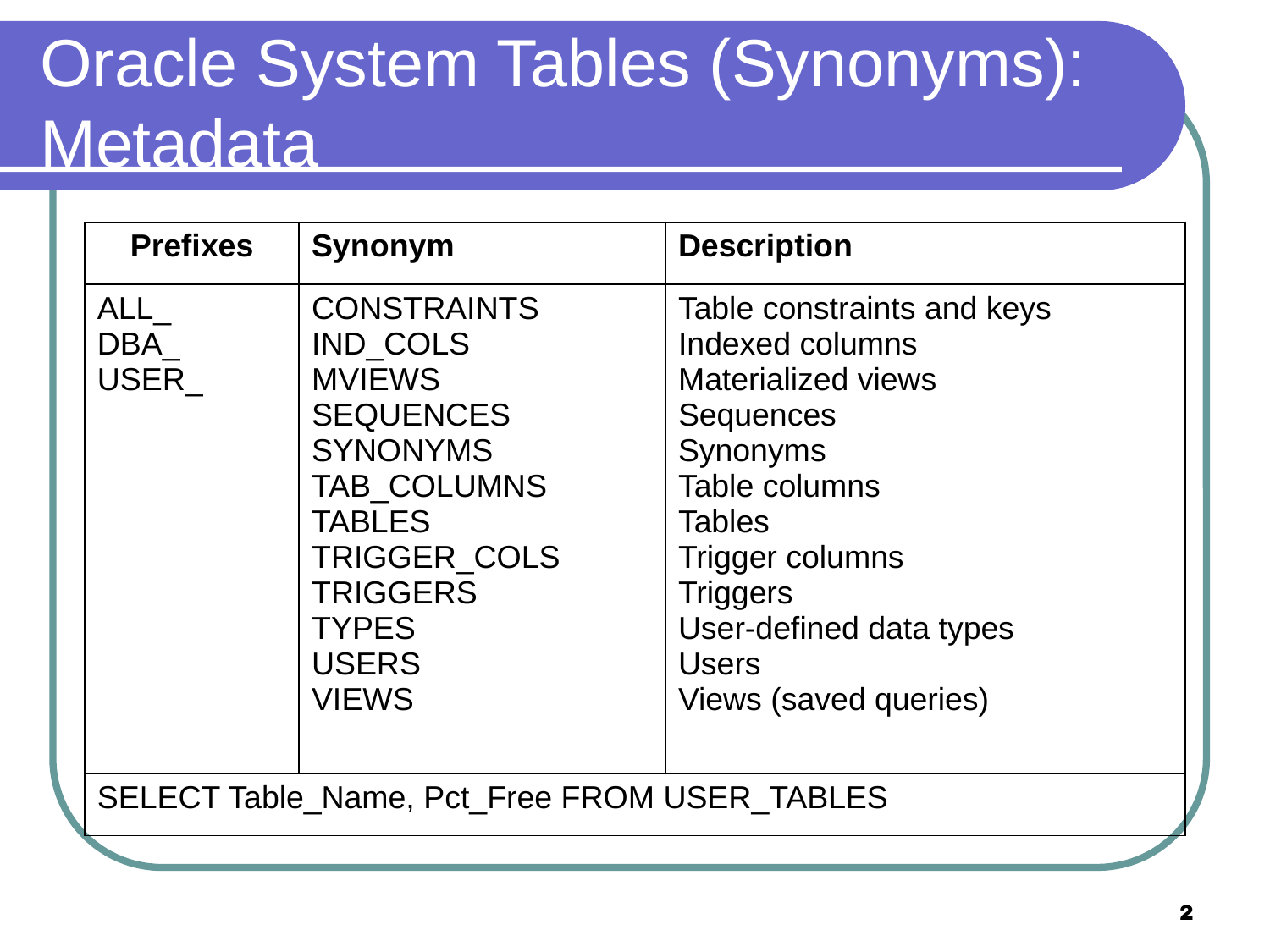

# Oracle System Tables (Synonyms): Metadata
| Prefixes | Synonym | Description |
| --- | --- | --- |
| ALL\_ DBA\_ USER\_ | CONSTRAINTS IND\_COLS MVIEWS SEQUENCES SYNONYMS TAB\_COLUMNS TABLES TRIGGER\_COLS TRIGGERS TYPES USERS VIEWS | Table constraints and keys Indexed columns Materialized views Sequences Synonyms Table columns Tables Trigger columns Triggers User-defined data types Users Views (saved queries) |
| SELECT Table\_Name, Pct\_Free FROM USER\_TABLES |  |  |
2